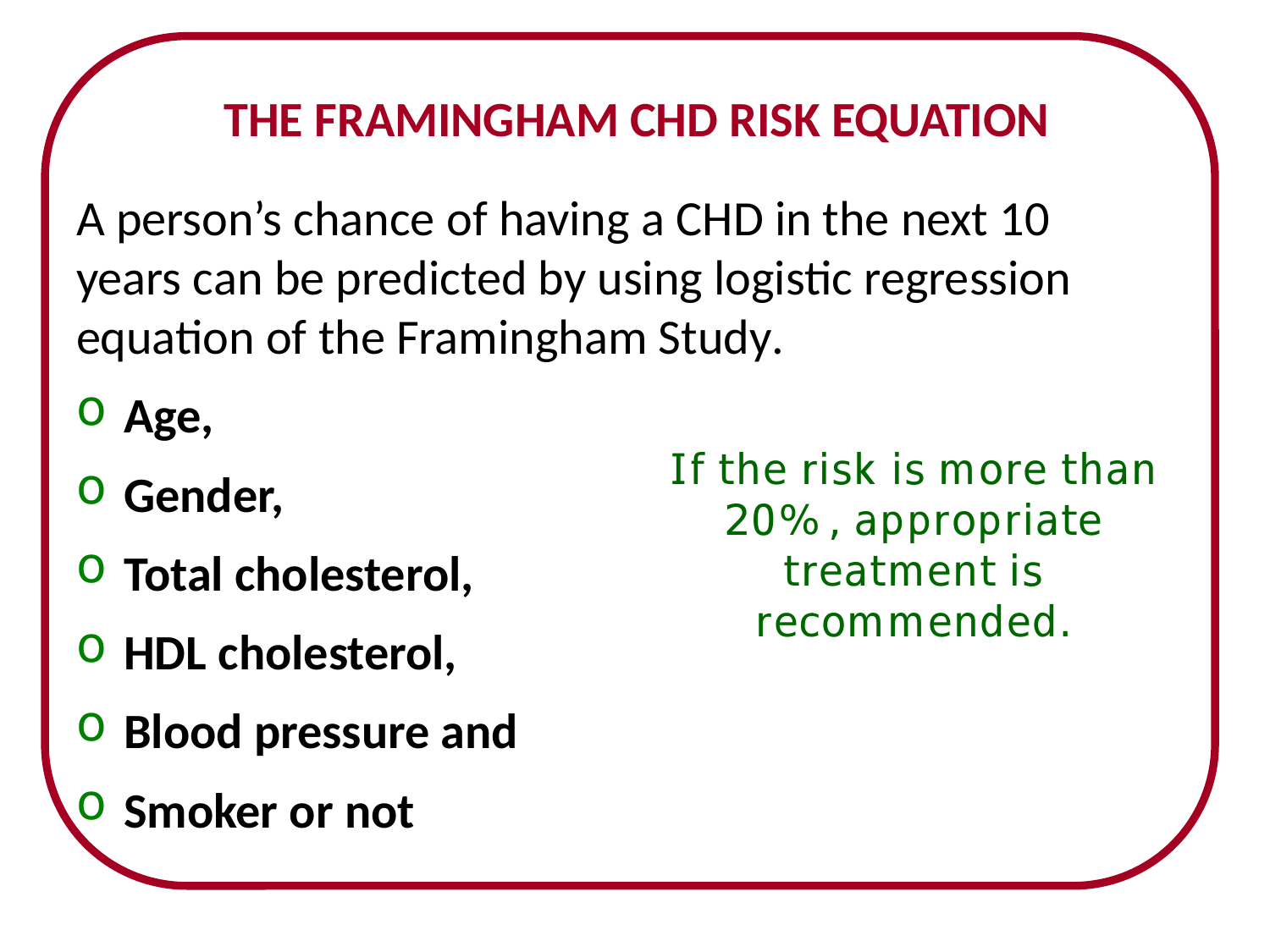

# THE FRAMINGHAM CHD RISK EQUATION
A person’s chance of having a CHD in the next 10 years can be predicted by using logistic regression equation of the Framingham Study.
Age,
Gender,
Total cholesterol,
HDL cholesterol,
Blood pressure and
Smoker or not
If the risk is more than 20%, appropriate treatment is recommended.